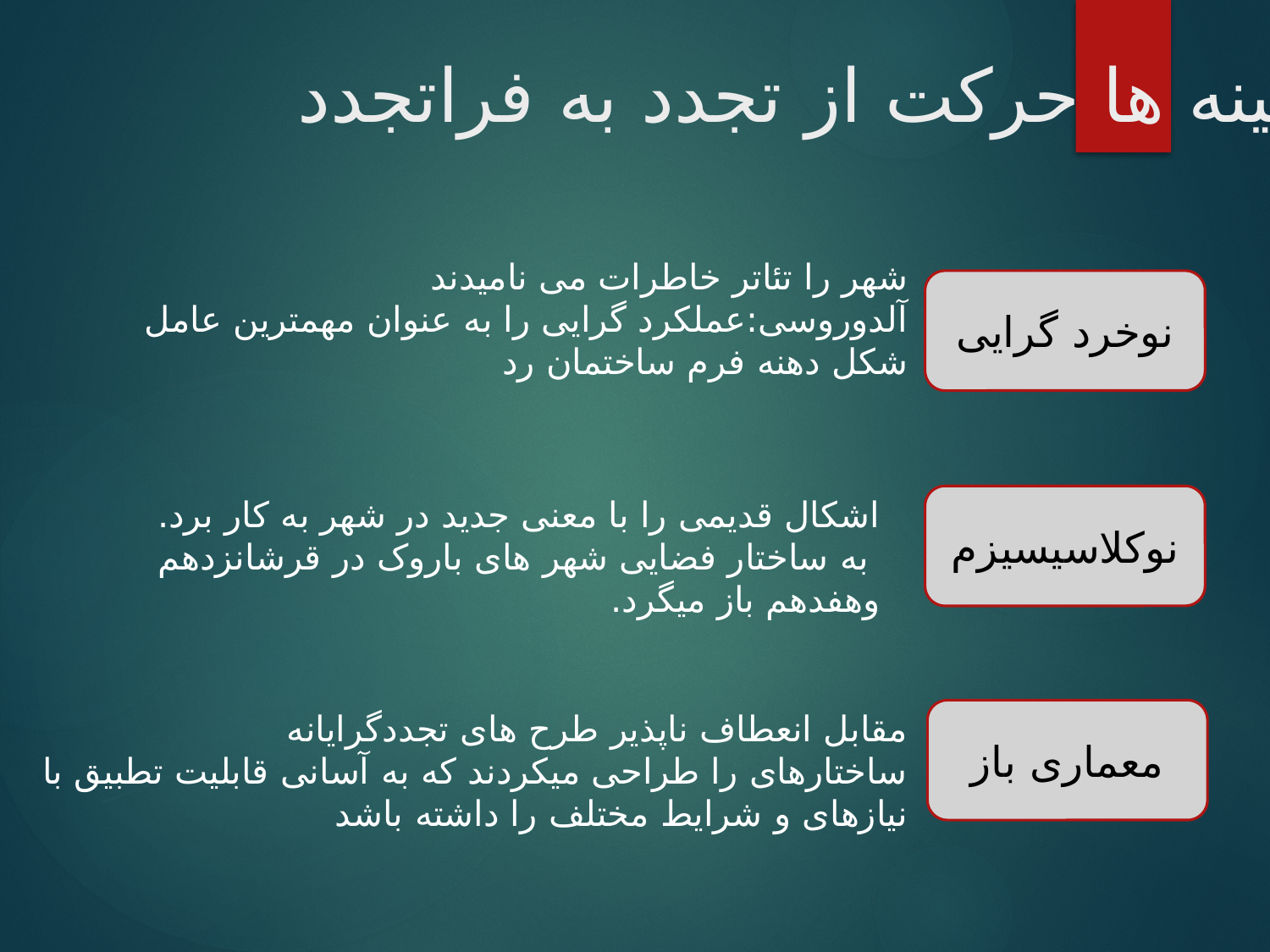

# زمینه ها حرکت از تجدد به فراتجدد
شهر را تئاتر خاطرات می نامیدند
آلدوروسی:عملکرد گرایی را به عنوان مهمترین عامل شکل دهنه فرم ساختمان رد
نوخرد گرایی
اشکال قدیمی را با معنی جدید در شهر به کار برد.
 به ساختار فضایی شهر های باروک در قرشانزدهم وهفدهم باز میگرد.
نوکلاسیسیزم
مقابل انعطاف ناپذیر طرح های تجددگرایانه
ساختارهای را طراحی میکردند که به آسانی قابلیت تطبیق با نیازهای و شرایط مختلف را داشته باشد

معماری باز